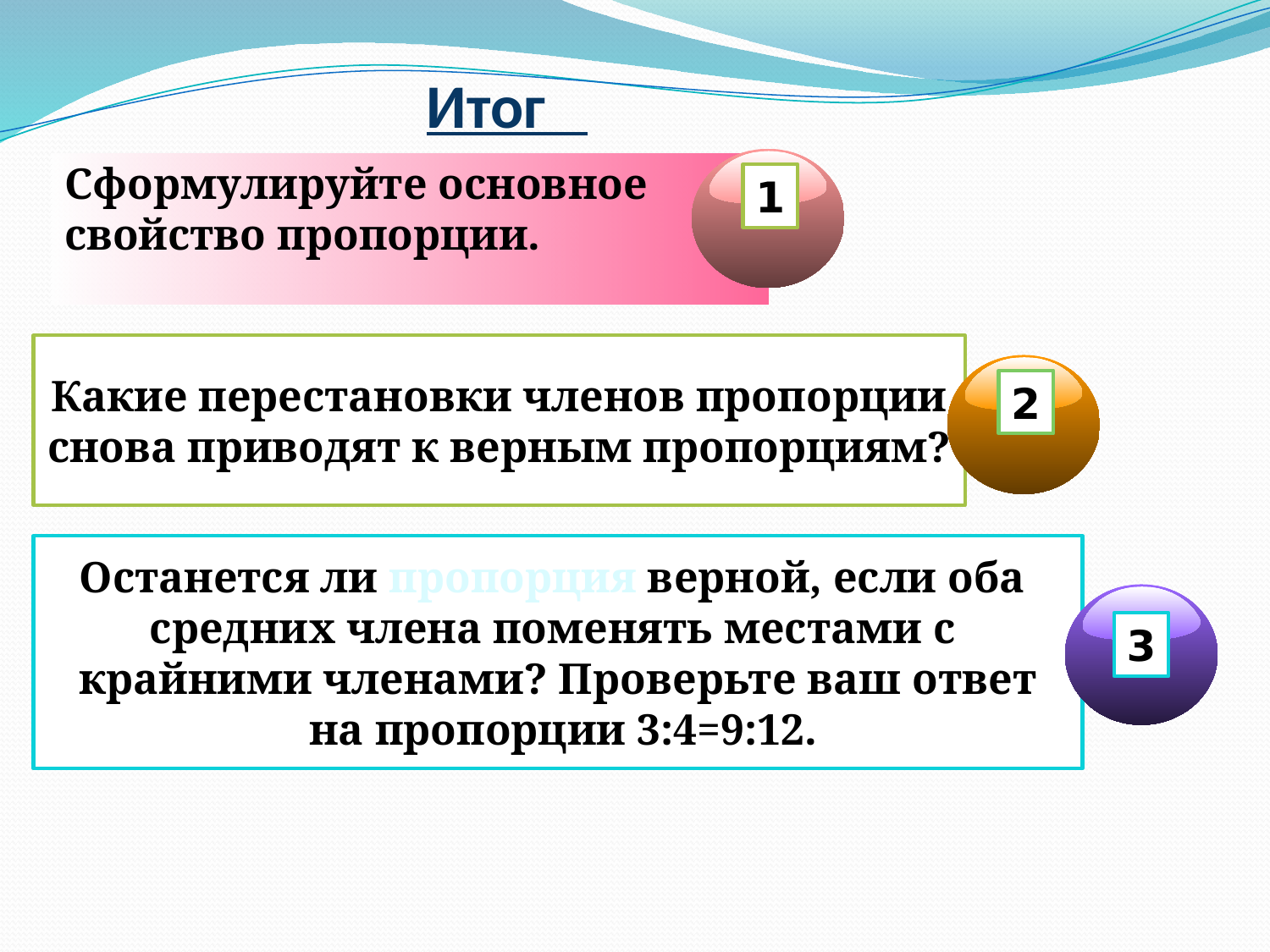

# Итог

1
Сформулируйте основное
свойство пропорции.

Какие перестановки членов пропорции
снова приводят к верным пропорциям?

2
Останется ли пропорция верной, если оба
средних члена поменять местами с
крайними членами? Проверьте ваш ответ
 на пропорции 3:4=9:12.

3